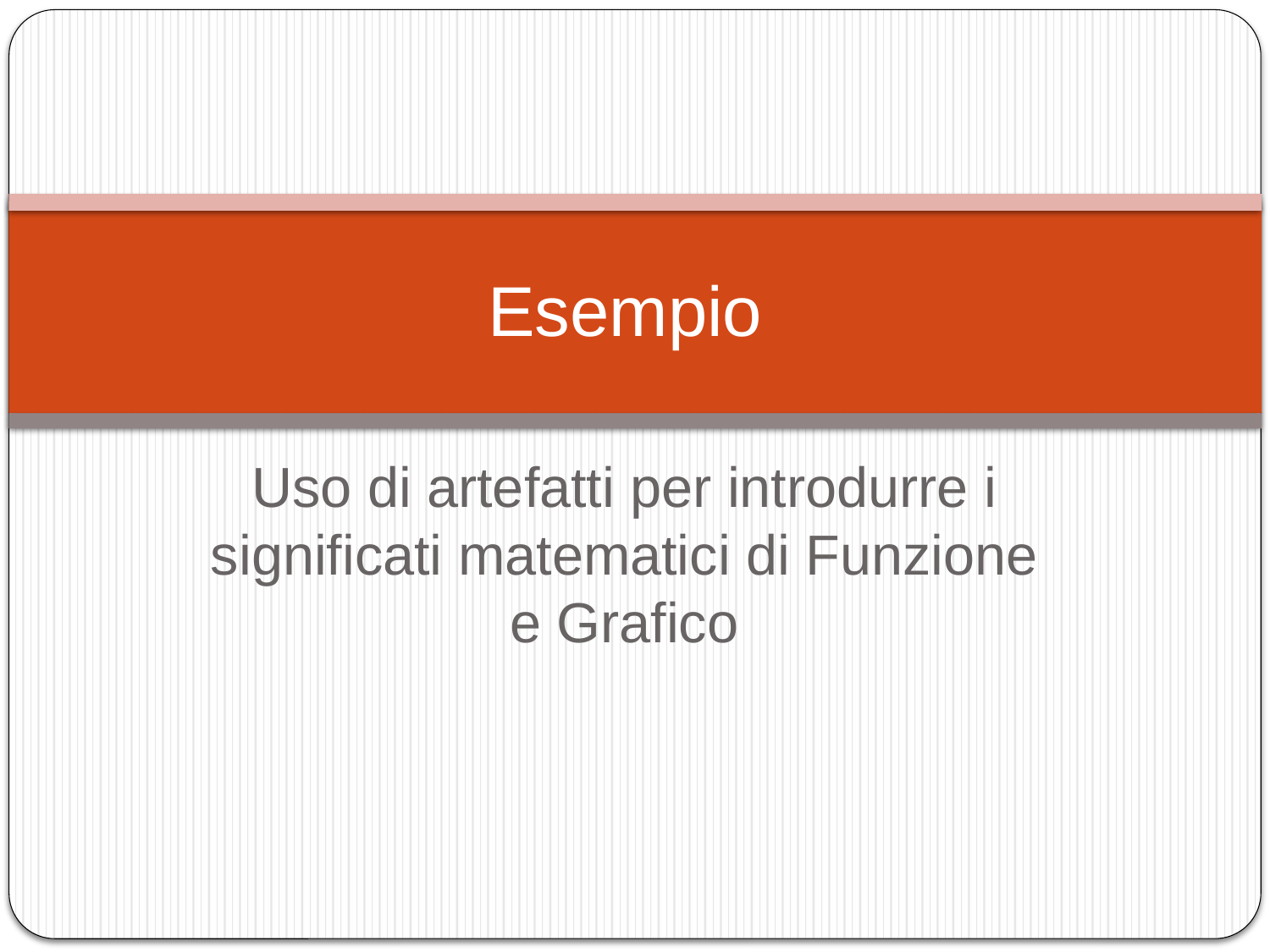

# Esempio
Uso di artefatti per introdurre i significati matematici di Funzione e Grafico